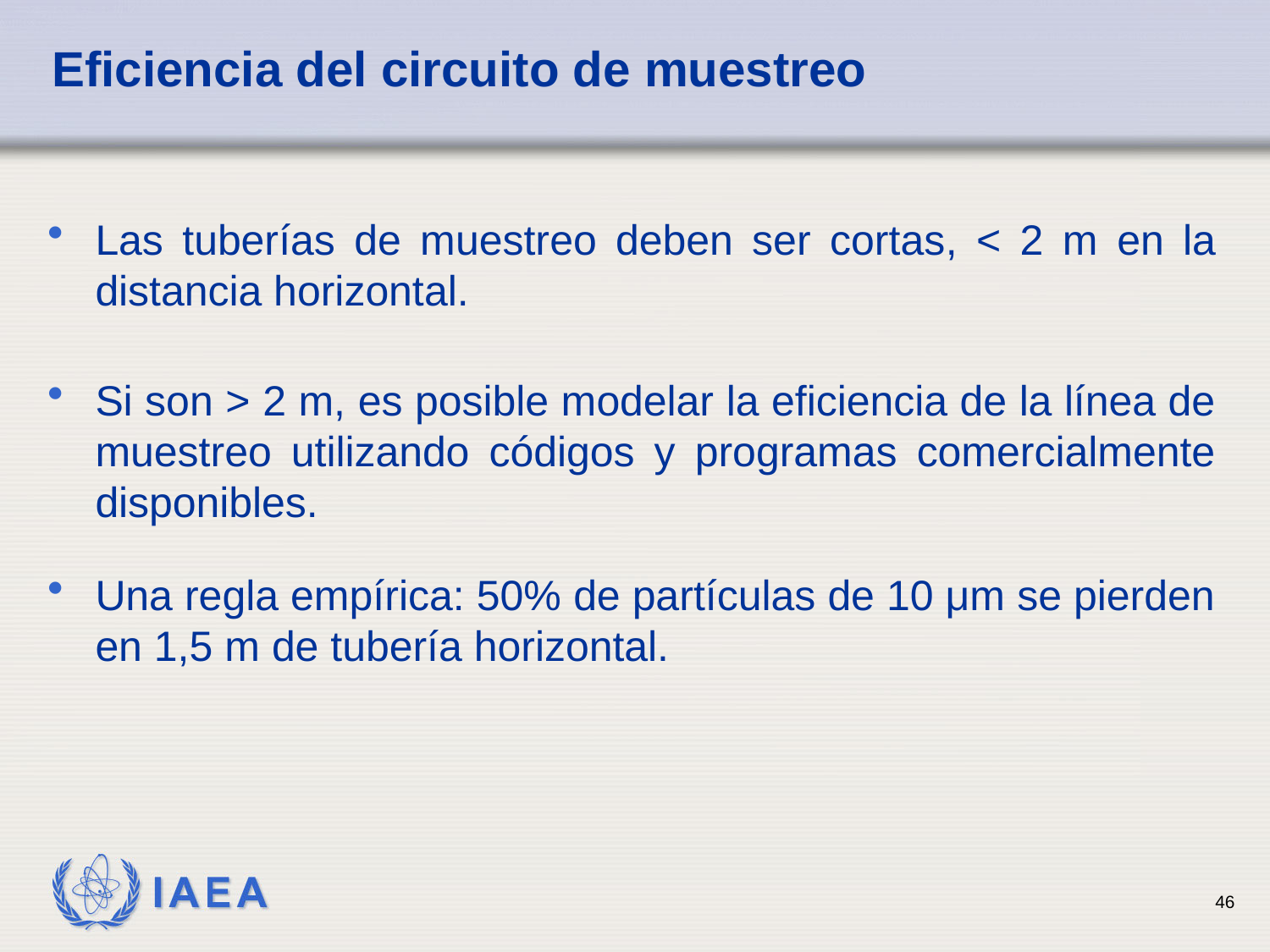

# Eficiencia del circuito de muestreo
Las tuberías de muestreo deben ser cortas, < 2 m en la distancia horizontal.

Si son > 2 m, es posible modelar la eficiencia de la línea de muestreo utilizando códigos y programas comercialmente disponibles.

Una regla empírica: 50% de partículas de 10 μm se pierden en 1,5 m de tubería horizontal.
46